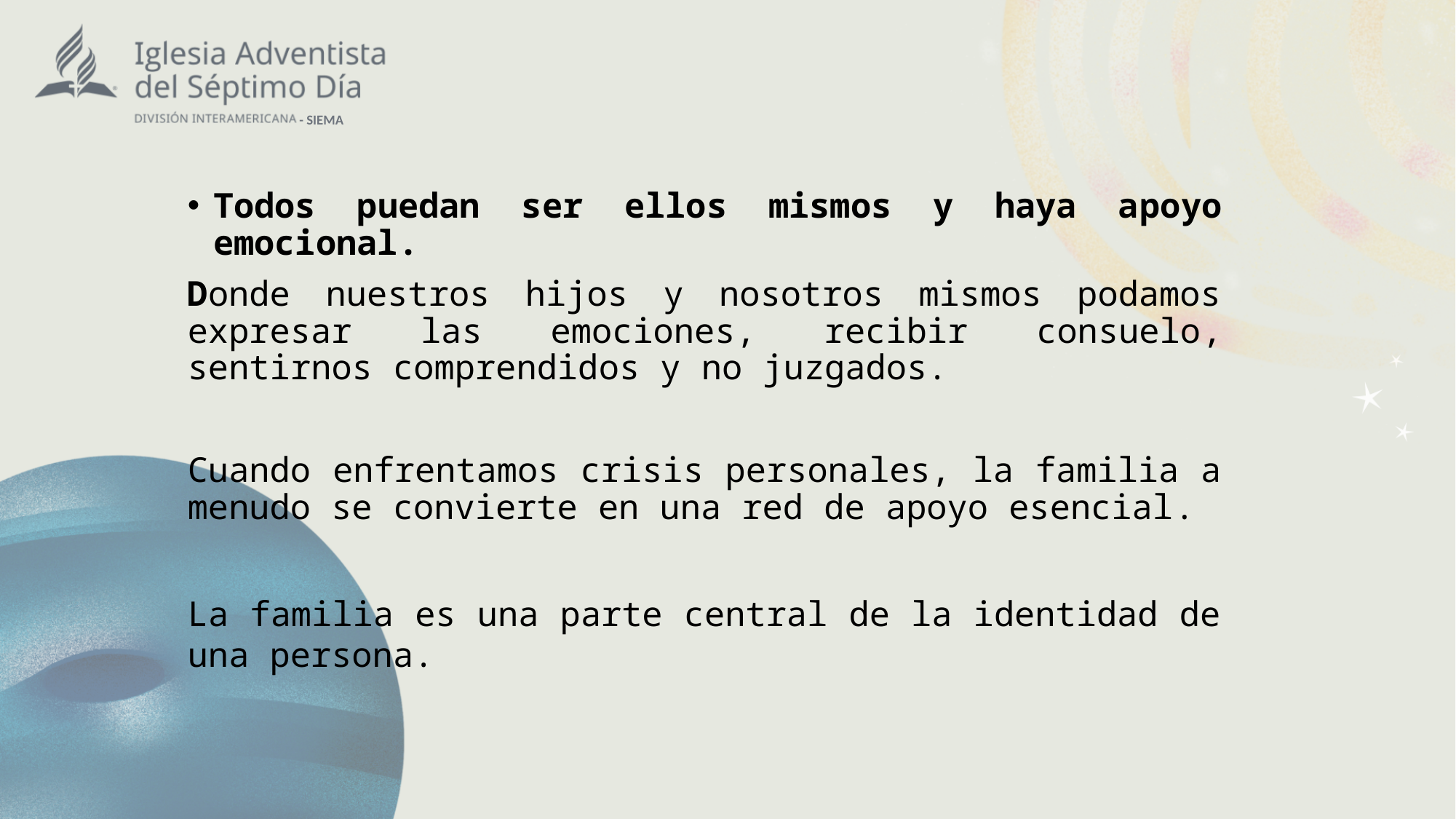

- SIEMA
Todos puedan ser ellos mismos y haya apoyo emocional.
Donde nuestros hijos y nosotros mismos podamos expresar las emociones, recibir consuelo, sentirnos comprendidos y no juzgados.

Cuando enfrentamos crisis personales, la familia a menudo se convierte en una red de apoyo esencial.

La familia es una parte central de la identidad de una persona.